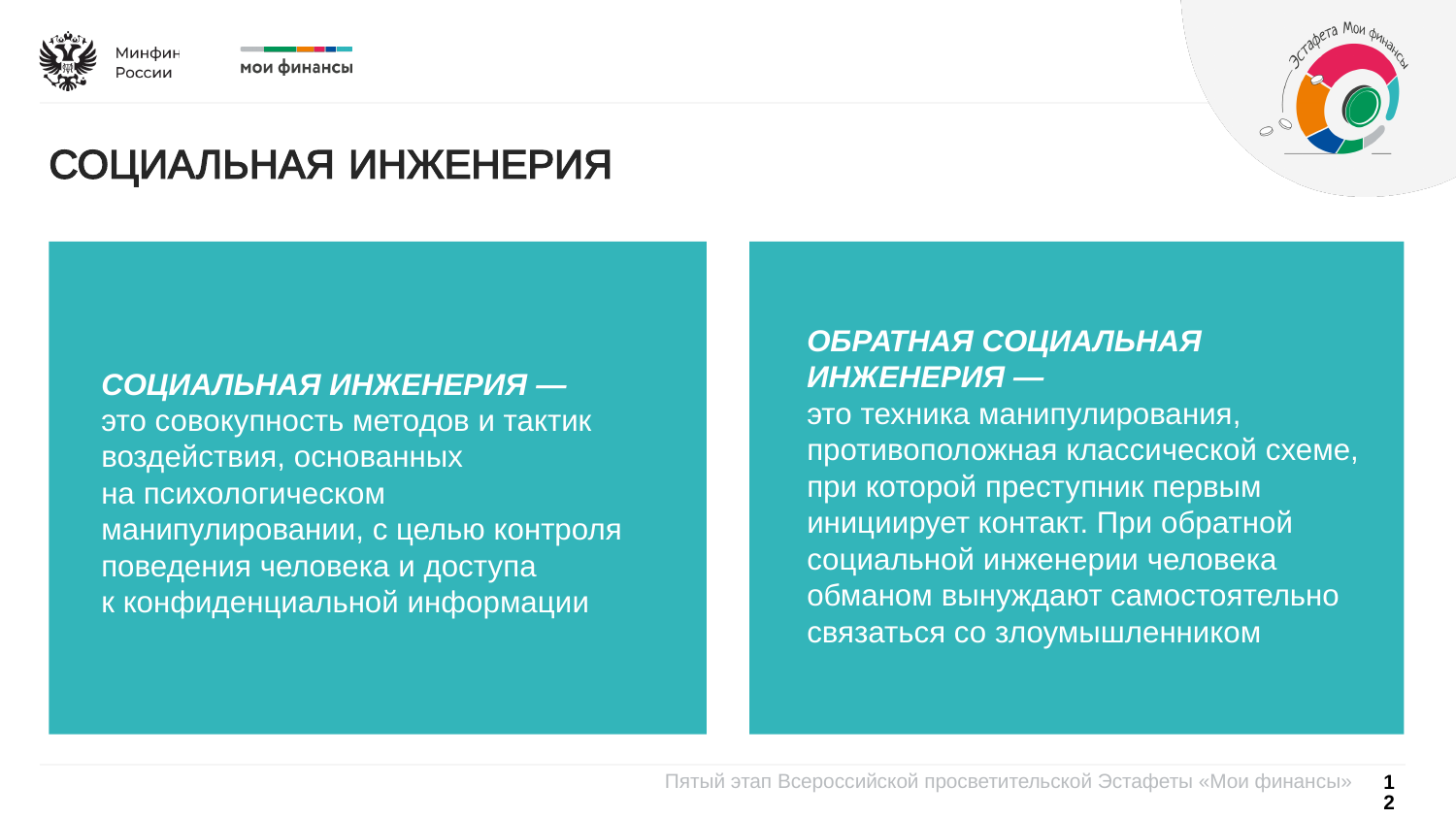

СОЦИАЛЬНАЯ ИНЖЕНЕРИЯ

ОБРАТНАЯ СОЦИАЛЬНАЯ ИНЖЕНЕРИЯ —
это техника манипулирования, противоположная классической схеме, при которой преступник первым инициирует контакт. При обратной социальной инженерии человека обманом вынуждают самостоятельно связаться со злоумышленником
СОЦИАЛЬНАЯ ИНЖЕНЕРИЯ —
это совокупность методов и тактик воздействия, основанных
на психологическом манипулировании, с целью контроля поведения человека и доступа
к конфиденциальной информации
12